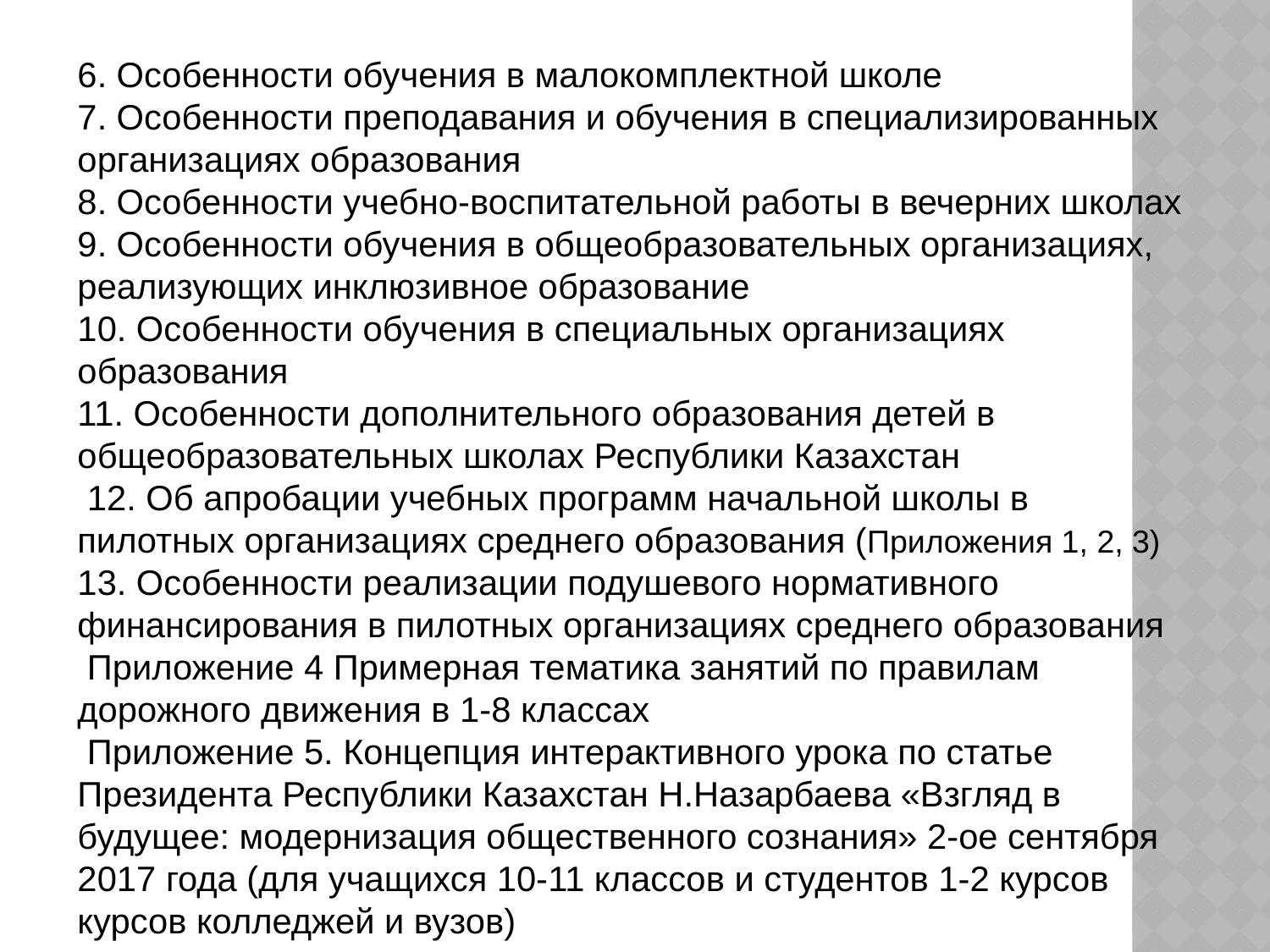

6. Особенности обучения в малокомплектной школе
7. Особенности преподавания и обучения в специализированных организациях образования
8. Особенности учебно-воспитательной работы в вечерних школах
9. Особенности обучения в общеобразовательных организациях, реализующих инклюзивное образование
10. Особенности обучения в специальных организациях образования
11. Особенности дополнительного образования детей в общеобразовательных школах Республики Казахстан
 12. Об апробации учебных программ начальной школы в пилотных организациях среднего образования (Приложения 1, 2, 3) 13. Особенности реализации подушевого нормативного финансирования в пилотных организациях среднего образования   Приложение 4 Примерная тематика занятий по правилам дорожного движения в 1-8 классах
 Приложение 5. Концепция интерактивного урока по статье Президента Республики Казахстан Н.Назарбаева «Взгляд в будущее: модернизация общественного сознания» 2-ое сентября 2017 года (для учащихся 10-11 классов и студентов 1-2 курсов курсов колледжей и вузов)